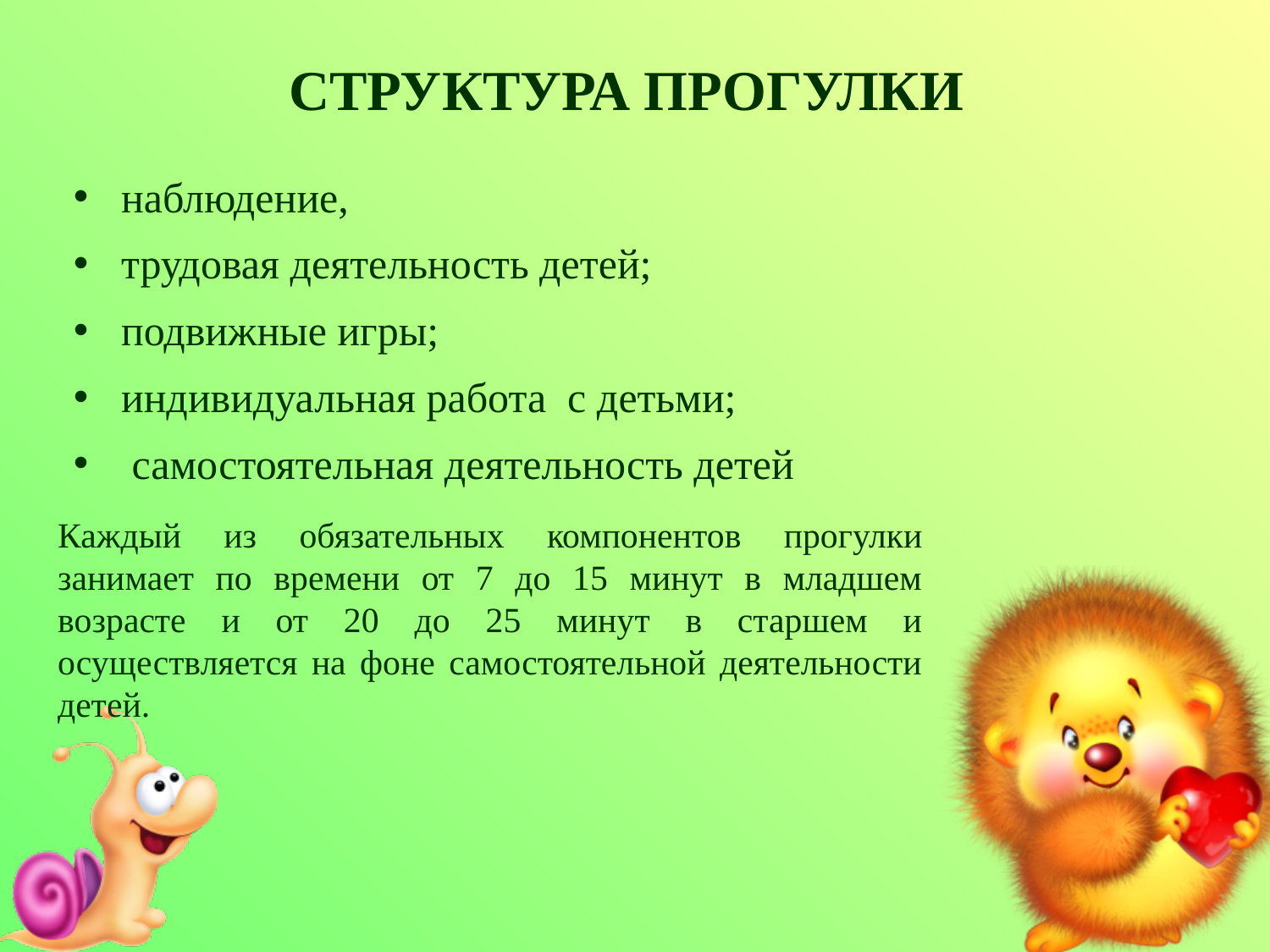

# СТРУКТУРА ПРОГУЛКИ
наблюдение,
трудовая деятельность детей;
подвижные игры;
индивидуальная работа  с детьми;
 самостоятельная деятельность детей
Каждый из обязательных компонентов прогулки занимает по времени от 7 до 15 минут в младшем возрасте и от 20 до 25 минут в старшем и осуществляется на фоне самостоятельной деятельности детей.